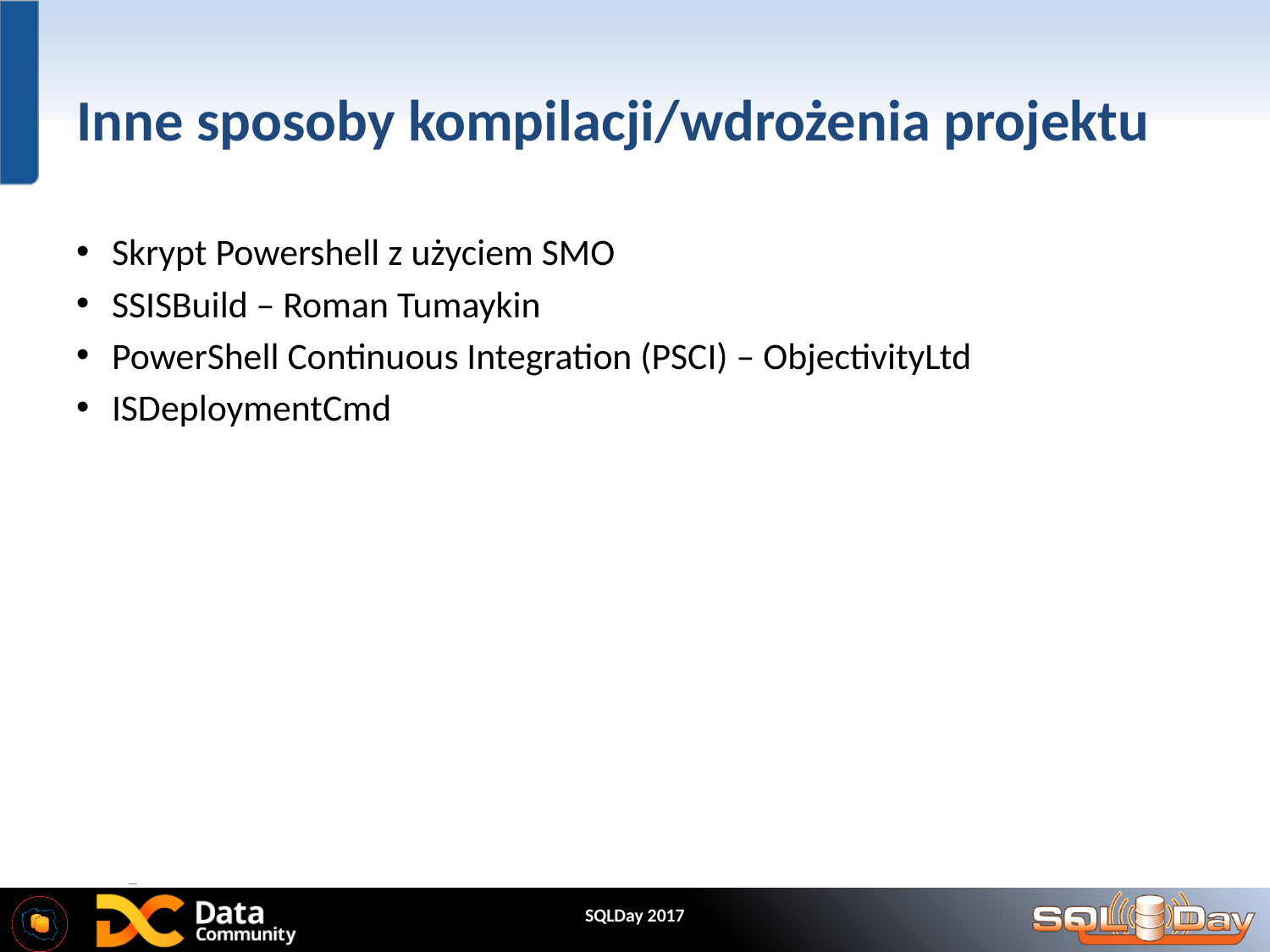

# Inne sposoby kompilacji/wdrożenia projektu
Skrypt Powershell z użyciem SMO
SSISBuild – Roman Tumaykin
PowerShell Continuous Integration (PSCI) – ObjectivityLtd
ISDeploymentCmd